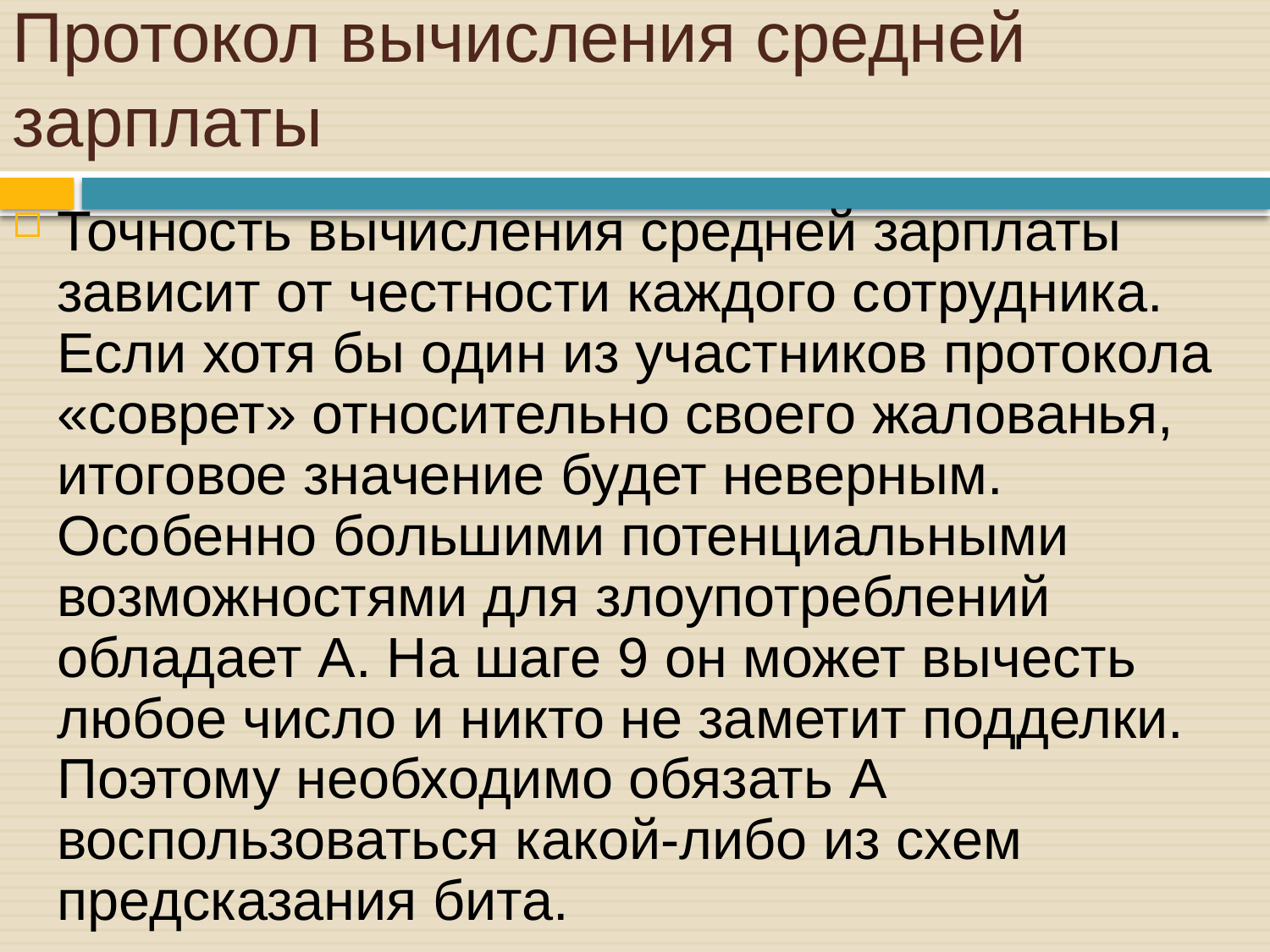

# Протокол вычисления средней зарплаты
Точность вычисления средней зарплаты зависит от честности каждого сотрудника. Если хотя бы один из участников протокола «соврет» относительно своего жалованья, итоговое значение будет неверным. Особенно большими потенциальными возможностями для злоупотреблений обладает A. На шаге 9 он может вычесть любое число и никто не заметит подделки. Поэтому необходимо обязать A воспользоваться какой-либо из схем предсказания бита.